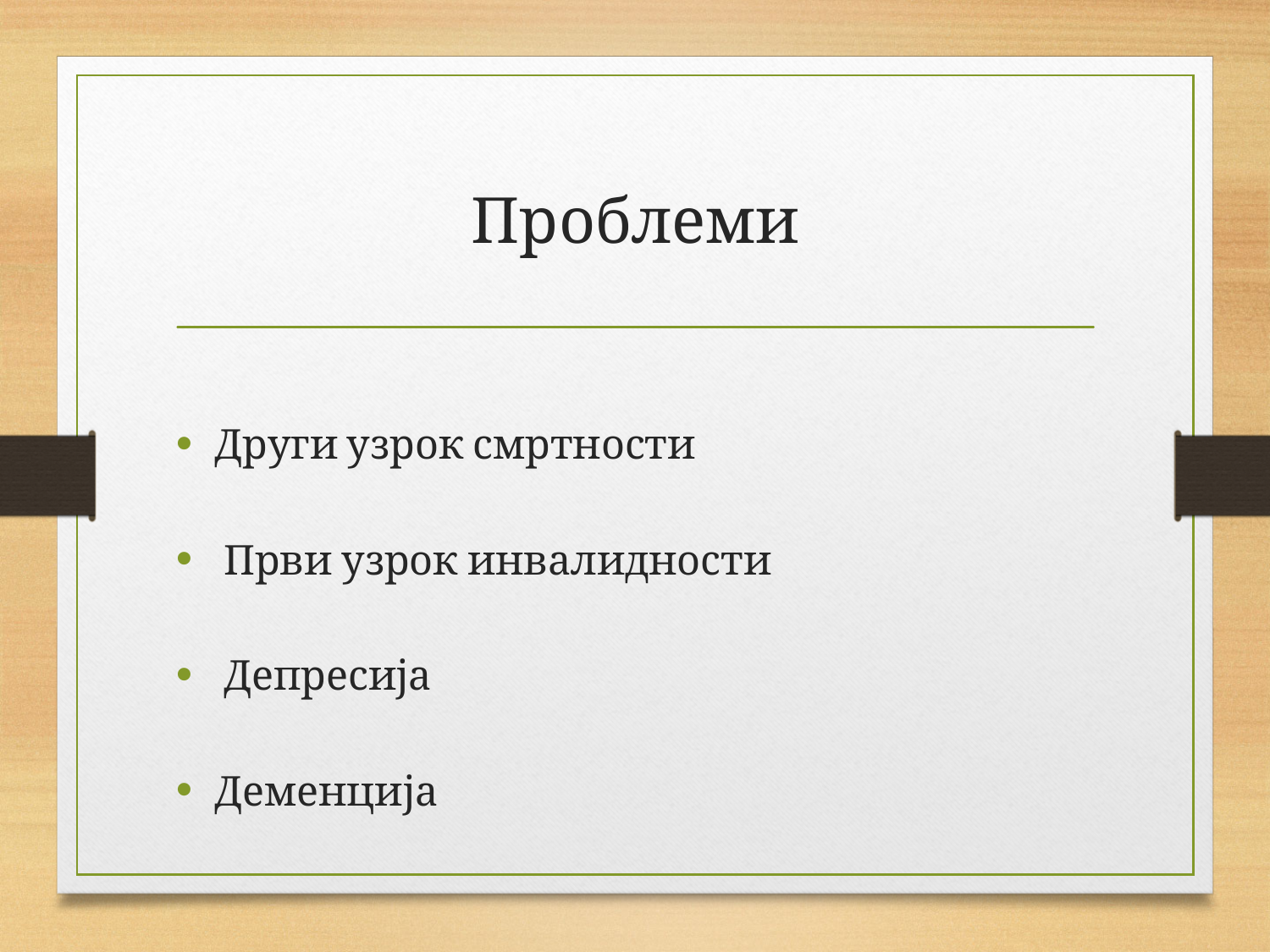

# Проблеми

Други узрок смртности

 Први узрок инвалидности

 Депресија

Деменција